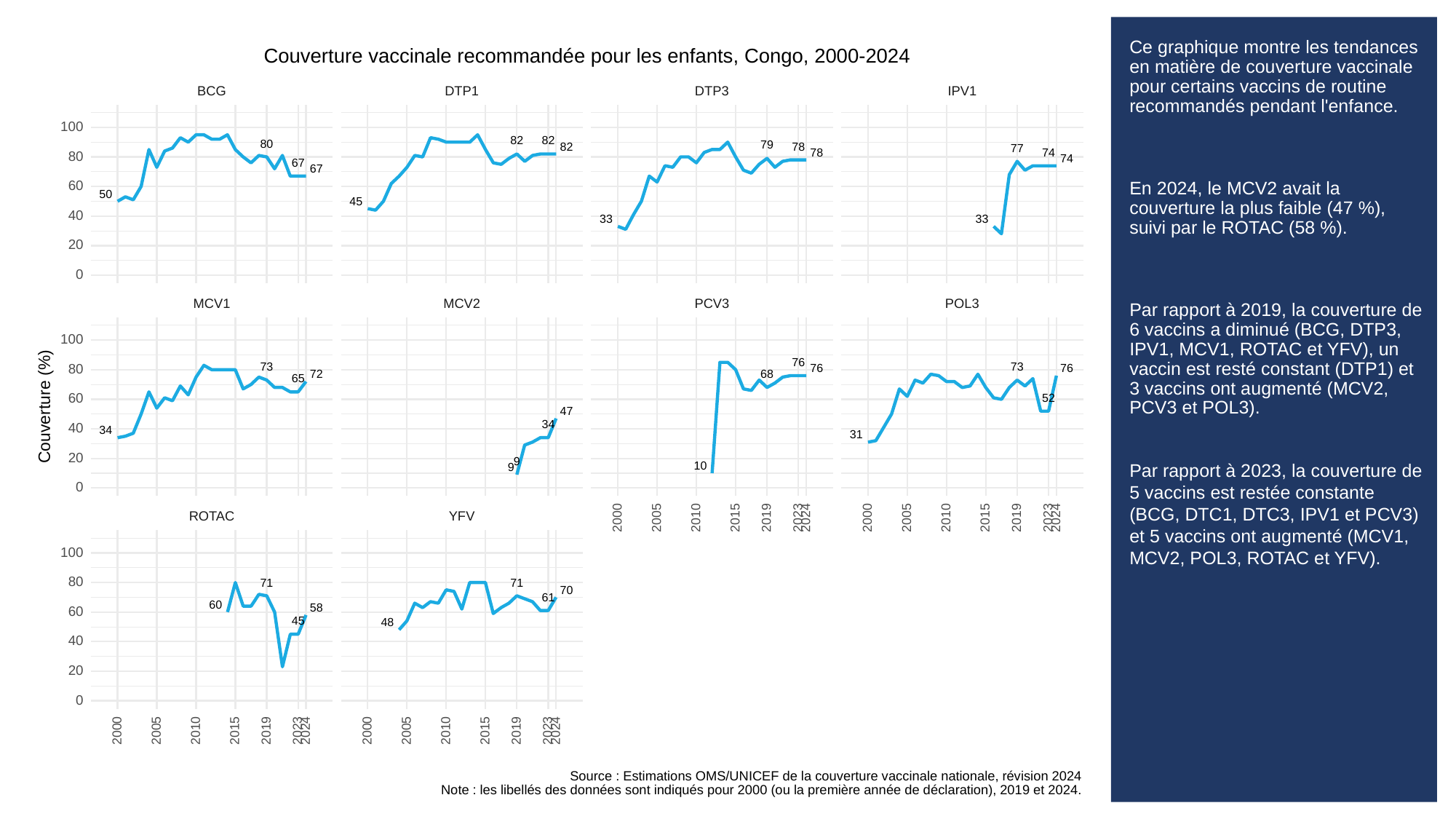

# Ce graphique montre les tendances en matière de couverture vaccinale pour certains vaccins de routine recommandés pendant l'enfance.

En 2024, le MCV2 avait la couverture la plus faible (47 %), suivi par le ROTAC (58 %).

Par rapport à 2019, la couverture de 6 vaccins a diminué (BCG, DTP3, IPV1, MCV1, ROTAC et YFV), un vaccin est resté constant (DTP1) et 3 vaccins ont augmenté (MCV2, PCV3 et POL3).

Par rapport à 2023, la couverture de 5 vaccins est restée constante (BCG, DTC1, DTC3, IPV1 et PCV3) et 5 vaccins ont augmenté (MCV1, MCV2, POL3, ROTAC et YFV).

Couverture vaccinale recommandée pour les enfants, Congo, 2000-2024
BCG
DTP3
DTP1
IPV1

100

82
82
80
79

82
78
77
78
74
80
74

67

67

60

50
45

40
33
33

20

0

POL3
PCV3
MCV1
MCV2

100

76

73
73
76
76
80

68
72

65

60
52
Couverture (%)

47

34
40
34

31

20
9

10
9

0

ROTAC
YFV
2023
2023
2000
2005
2010
2015
2019
2024
2000
2005
2010
2015
2019
2024

100

80
71
71

70
61

60
58
60

45
48

40

20

0

2023
2023
2000
2005
2010
2015
2019
2024
2000
2005
2010
2015
2019
2024
Source : Estimations OMS/UNICEF de la couverture vaccinale nationale, révision 2024
Note : les libellés des données sont indiqués pour 2000 (ou la première année de déclaration), 2019 et 2024.